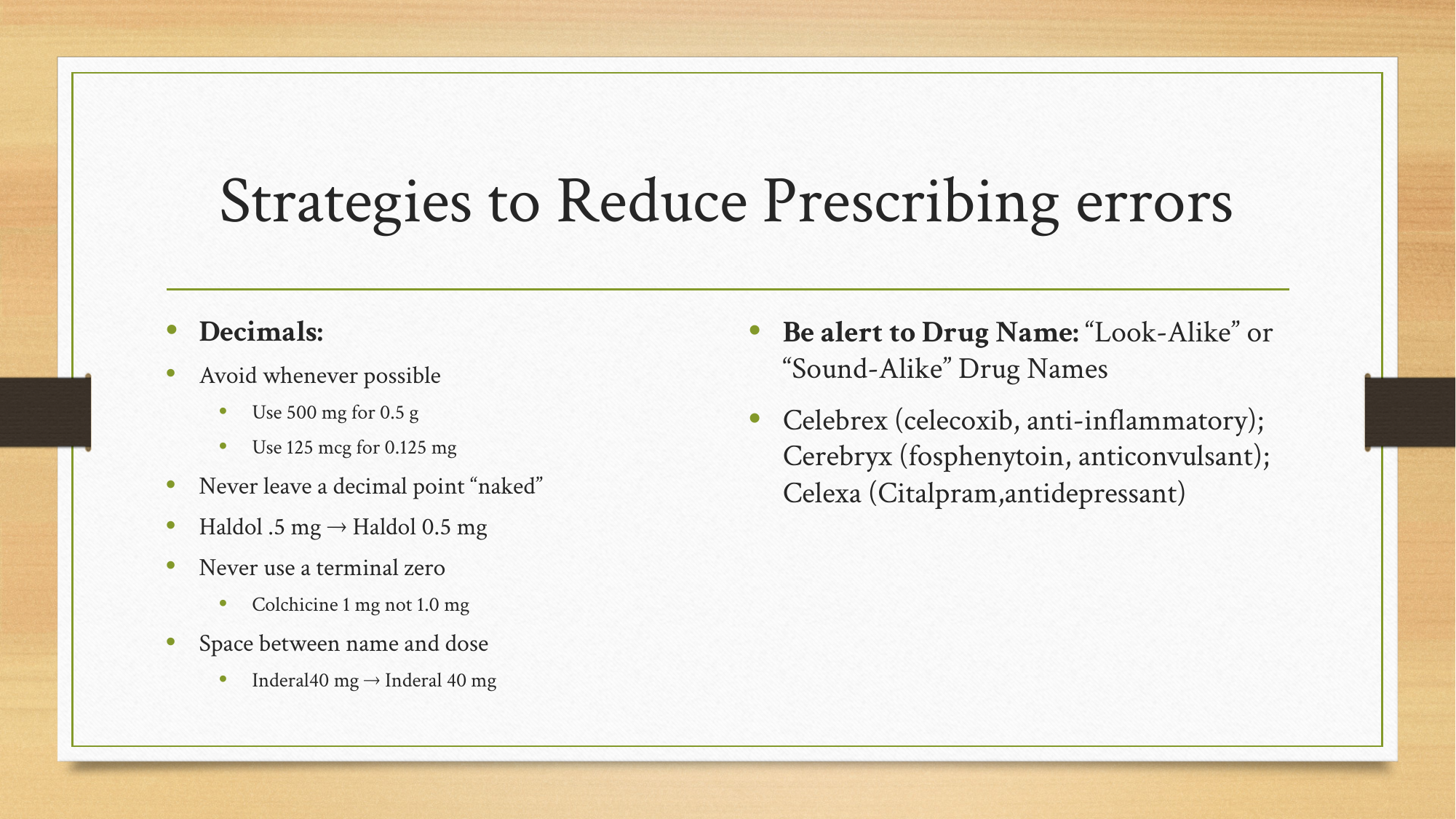

# Strategies to Reduce Prescribing errors
Decimals:
Avoid whenever possible
Use 500 mg for 0.5 g
Use 125 mcg for 0.125 mg
Never leave a decimal point “naked”
Haldol .5 mg → Haldol 0.5 mg
Never use a terminal zero
Colchicine 1 mg not 1.0 mg
Space between name and dose
Inderal40 mg → Inderal 40 mg

Be alert to Drug Name: “Look-Alike” or “Sound-Alike” Drug Names
Celebrex (celecoxib, anti-inflammatory); Cerebryx (fosphenytoin, anticonvulsant); Celexa (Citalpram,antidepressant)